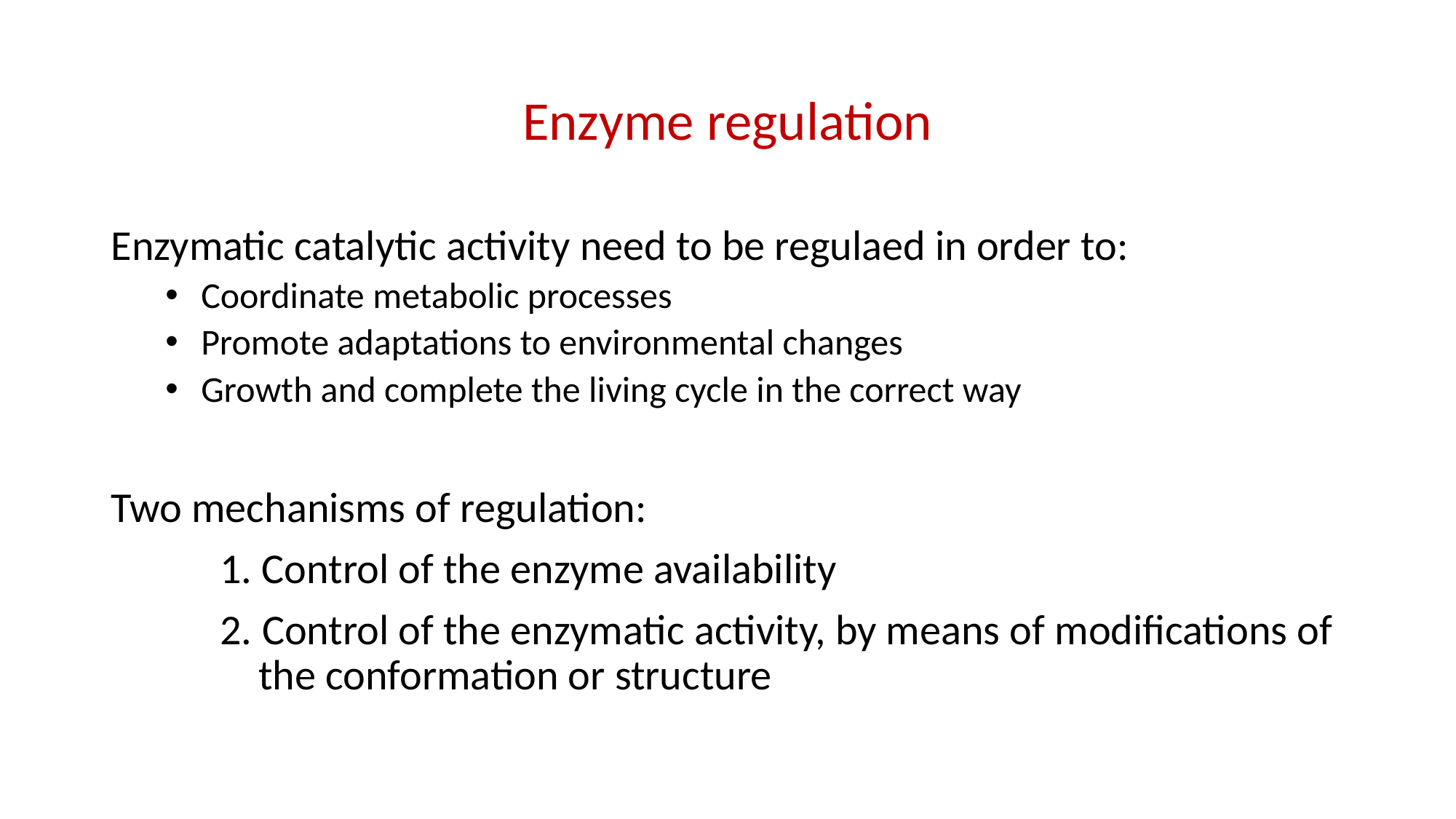

# Enzyme regulation
Enzymatic catalytic activity need to be regulaed in order to:
 Coordinate metabolic processes
 Promote adaptations to environmental changes
 Growth and complete the living cycle in the correct way

Two mechanisms of regulation:
	1. Control of the enzyme availability
	2. Control of the enzymatic activity, by means of modifications of 	    the conformation or structure